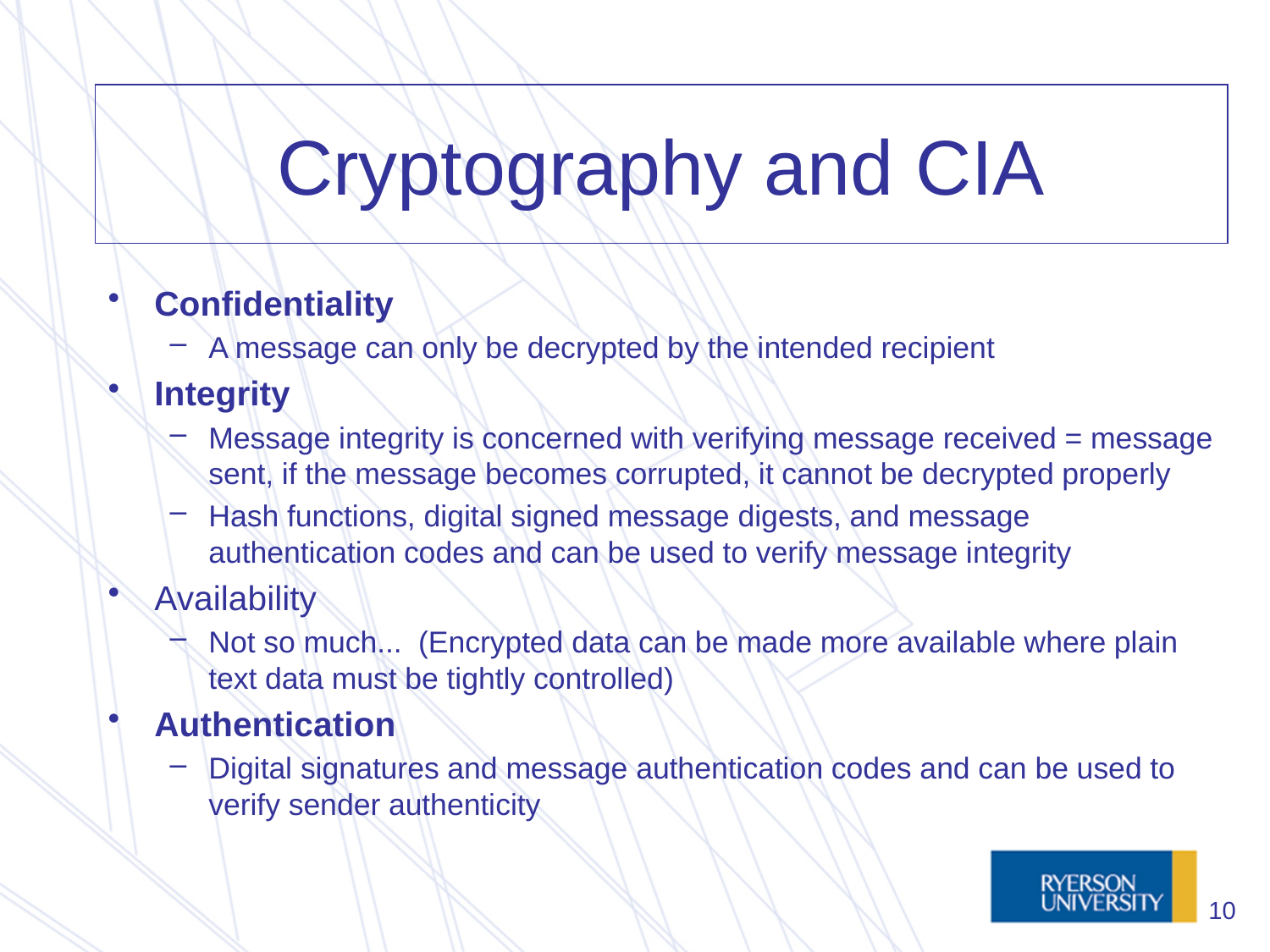

# Cryptography and CIA
Confidentiality
A message can only be decrypted by the intended recipient
Integrity
Message integrity is concerned with verifying message received = message sent, if the message becomes corrupted, it cannot be decrypted properly
Hash functions, digital signed message digests, and message authentication codes and can be used to verify message integrity
Availability
Not so much...  (Encrypted data can be made more available where plain text data must be tightly controlled)
Authentication
Digital signatures and message authentication codes and can be used to verify sender authenticity
10